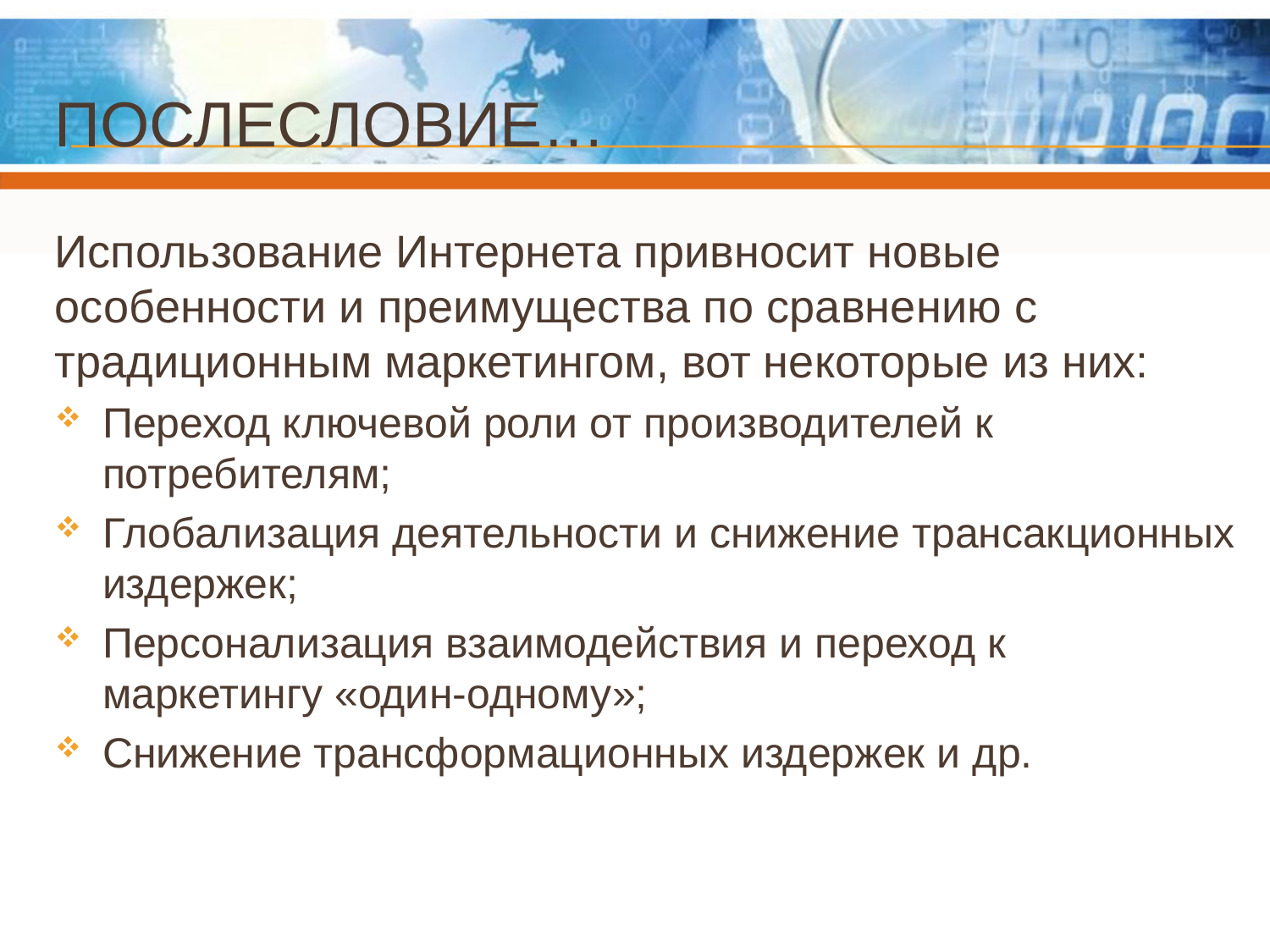

# Послесловие…
Использование Интернета привносит новые особенности и преимущества по сравнению с традиционным маркетингом, вот некоторые из них:
Переход ключевой роли от производителей к потребителям;
Глобализация деятельности и снижение трансакционных издержек;
Персонализация взаимодействия и переход к маркетингу «один-одному»;
Снижение трансформационных издержек и др.